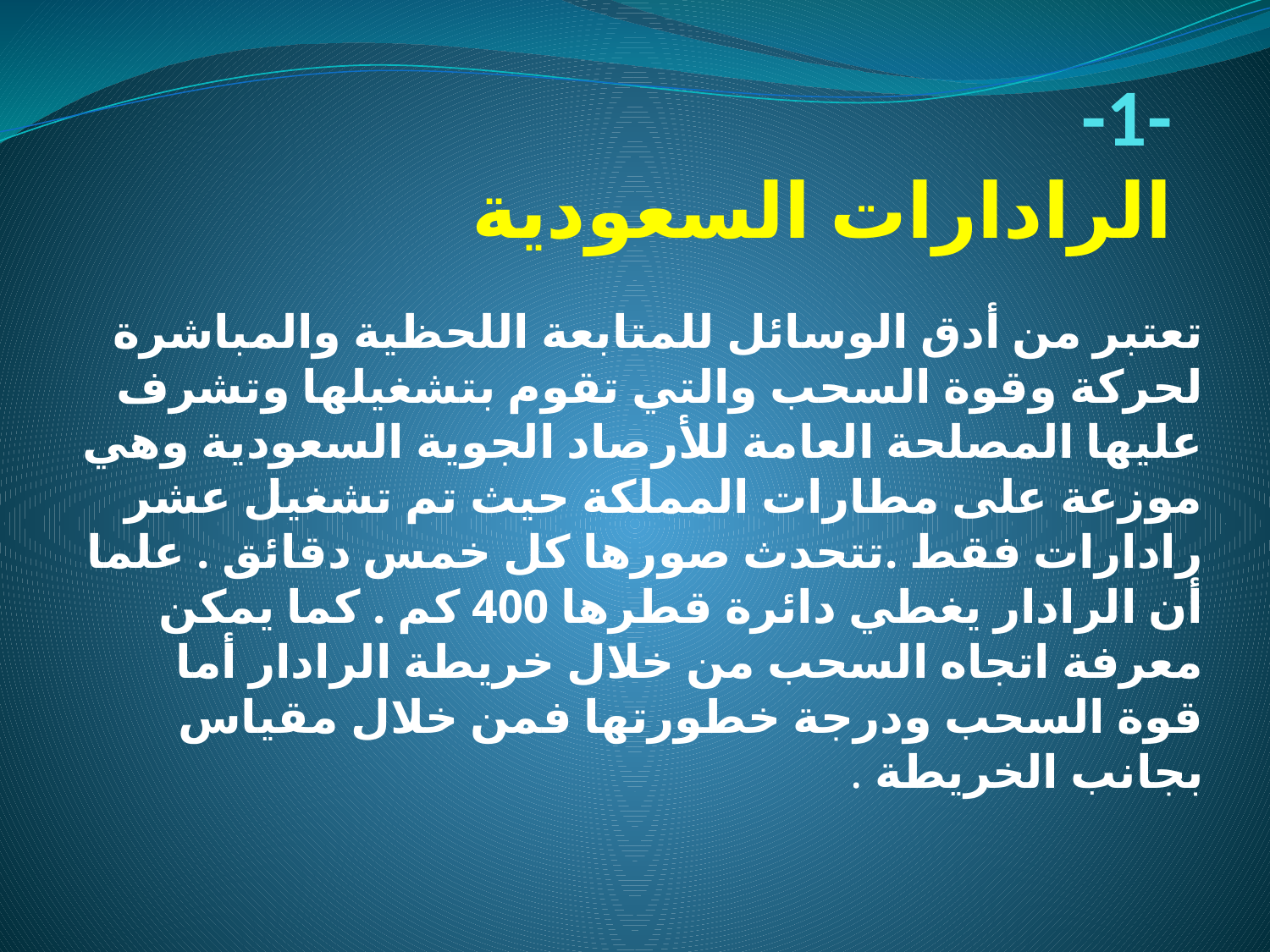

# -1- الرادارات السعودية
تعتبر من أدق الوسائل للمتابعة اللحظية والمباشرة لحركة وقوة السحب والتي تقوم بتشغيلها وتشرف عليها المصلحة العامة للأرصاد الجوية السعودية وهي موزعة على مطارات المملكة حيث تم تشغيل عشر رادارات فقط .تتحدث صورها كل خمس دقائق . علما أن الرادار يغطي دائرة قطرها 400 كم . كما يمكن معرفة اتجاه السحب من خلال خريطة الرادار أما قوة السحب ودرجة خطورتها فمن خلال مقياس بجانب الخريطة .